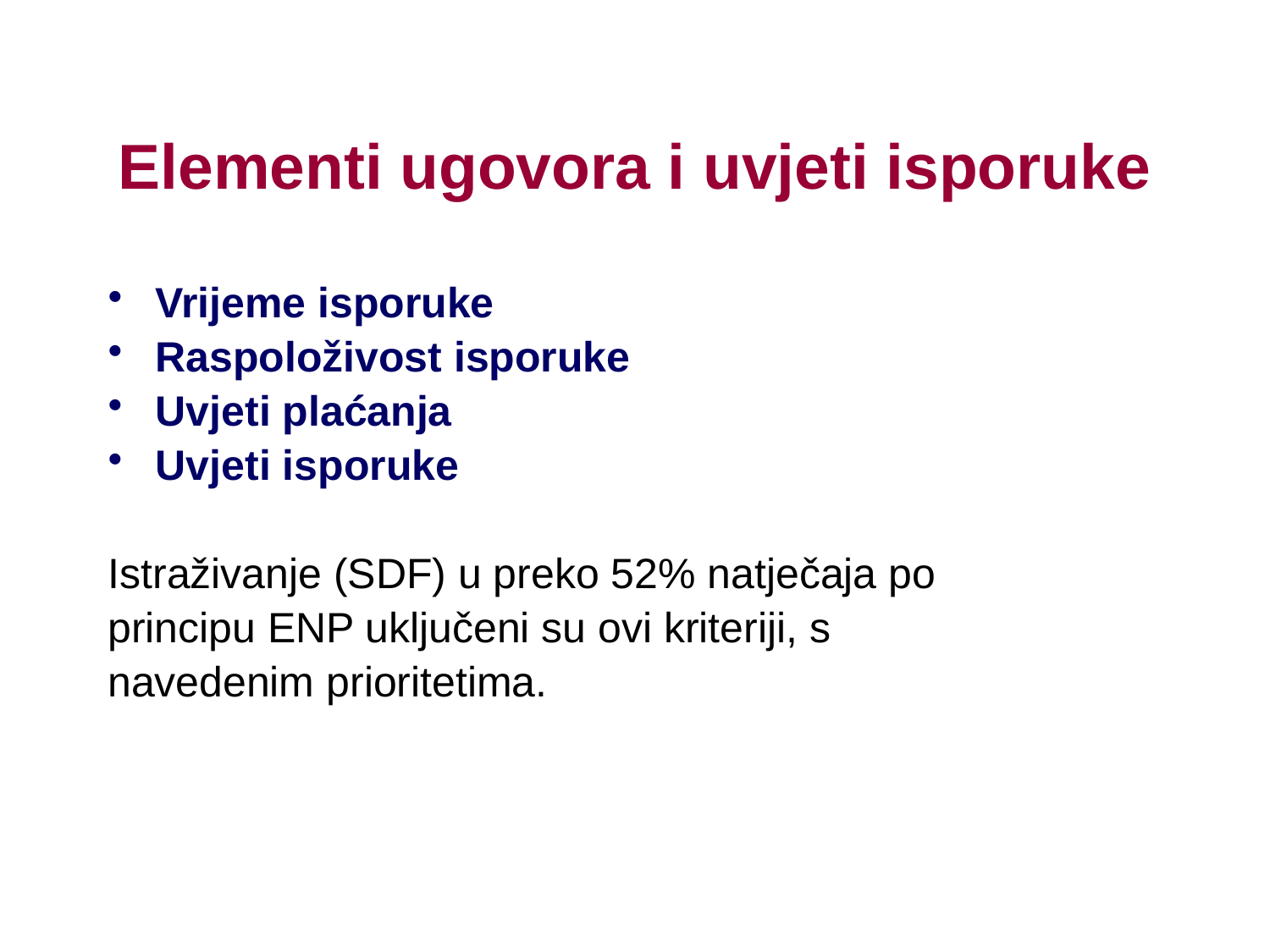

# Elementi ugovora i uvjeti isporuke
Vrijeme isporuke
Raspoloživost isporuke
Uvjeti plaćanja
Uvjeti isporuke

Istraživanje (SDF) u preko 52% natječaja po
principu ENP uključeni su ovi kriteriji, s
navedenim prioritetima.
31